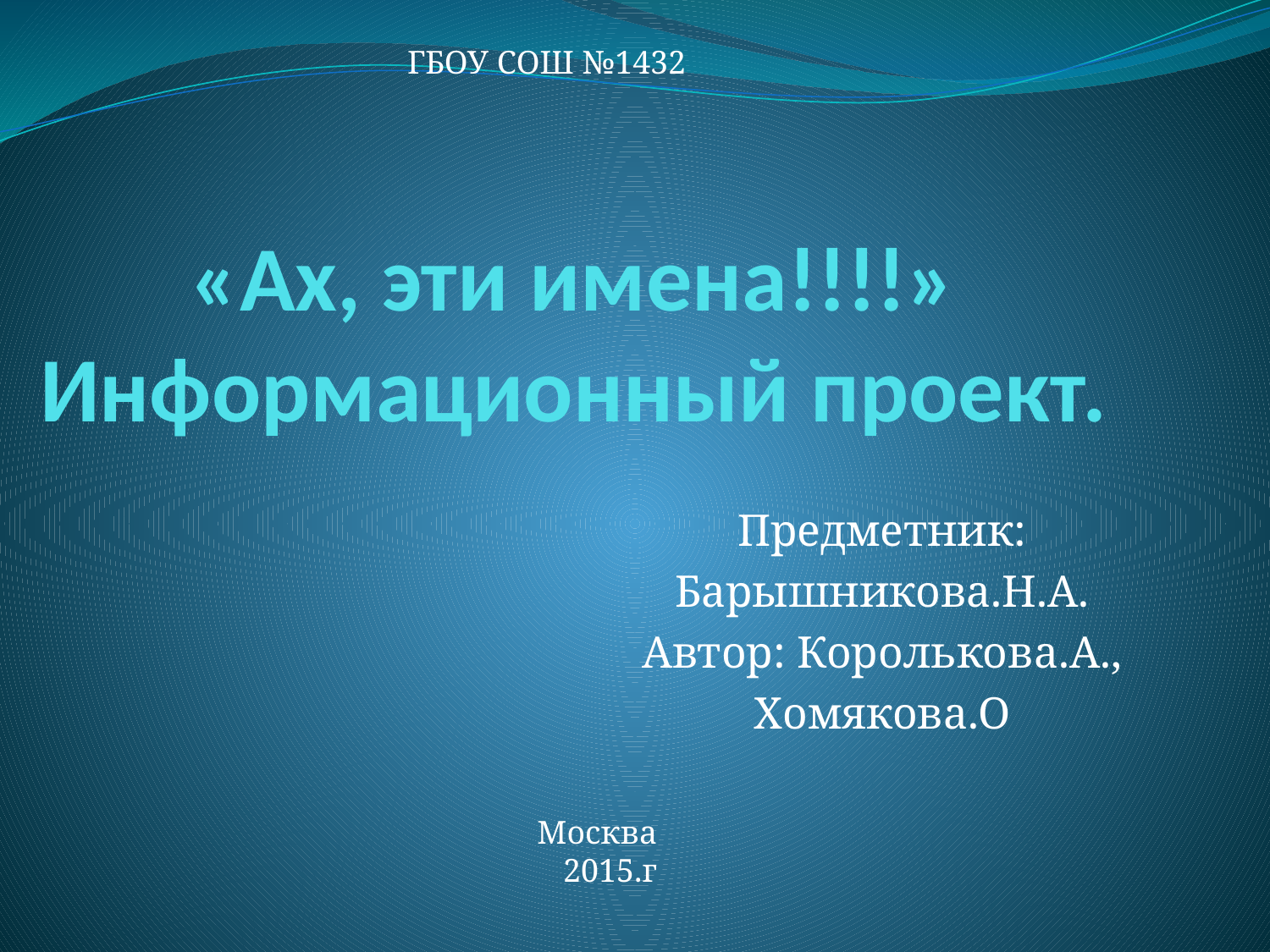

ГБОУ СОШ №1432
# «Ах, эти имена!!!!» Информационный проект.
Предметник:
Барышникова.Н.А.
Автор: Королькова.А.,
Хомякова.О

      Москва
2015.г